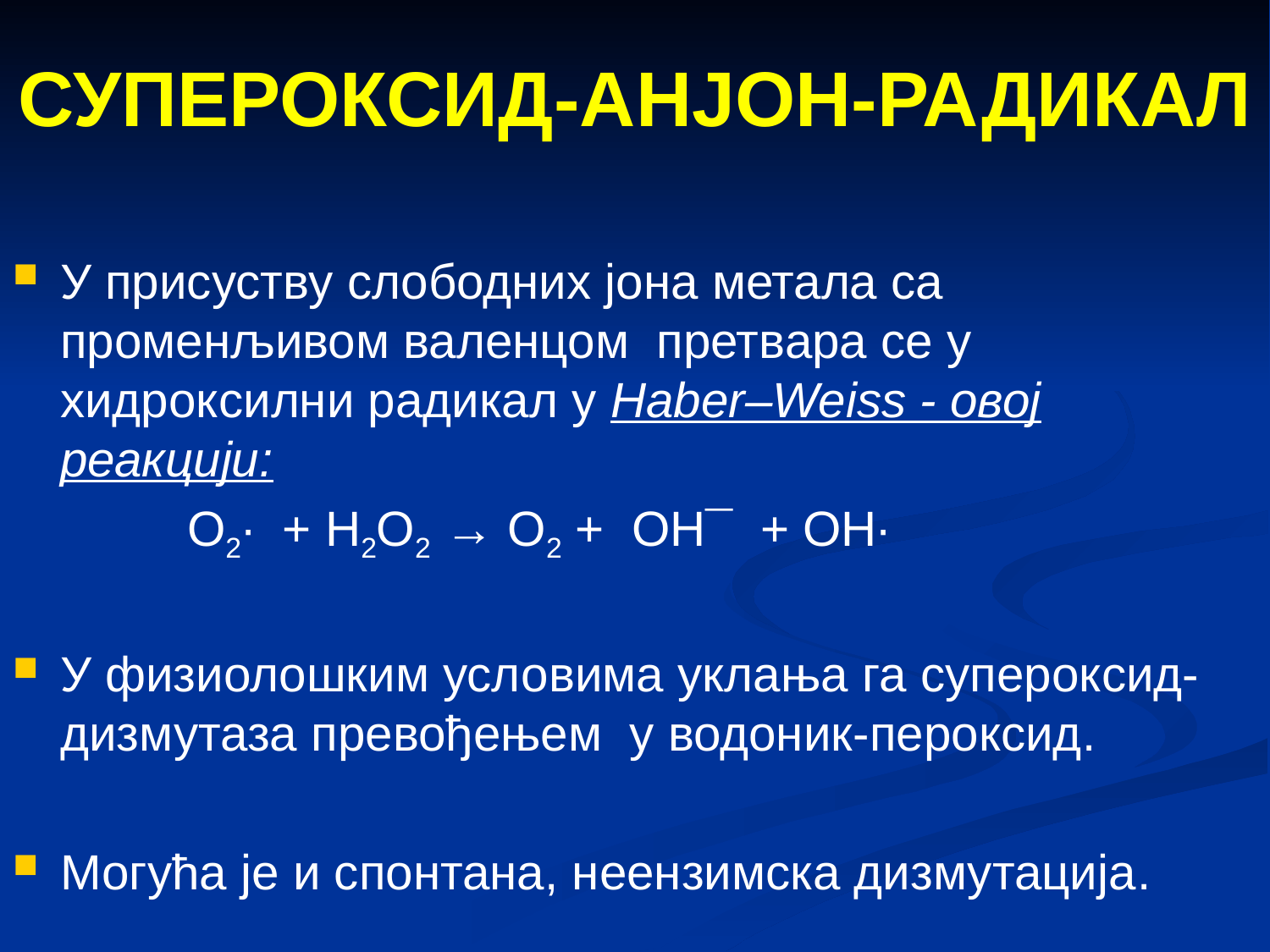

СУПЕРОКСИД-АНЈОН-РАДИКАЛ
У присуству слободних јона метала са променљивом валенцом  претвара се у хидроксилни радикал у Haber–Weiss - овој реакцији:
		О2·  + H2О2 → О2 +  ОH¯  + ОH·

У физиолошким условима уклања га супероксид-дизмутаза превођењем  у водоник-пероксид.

Могућа је и спонтана, неензимска дизмутација.